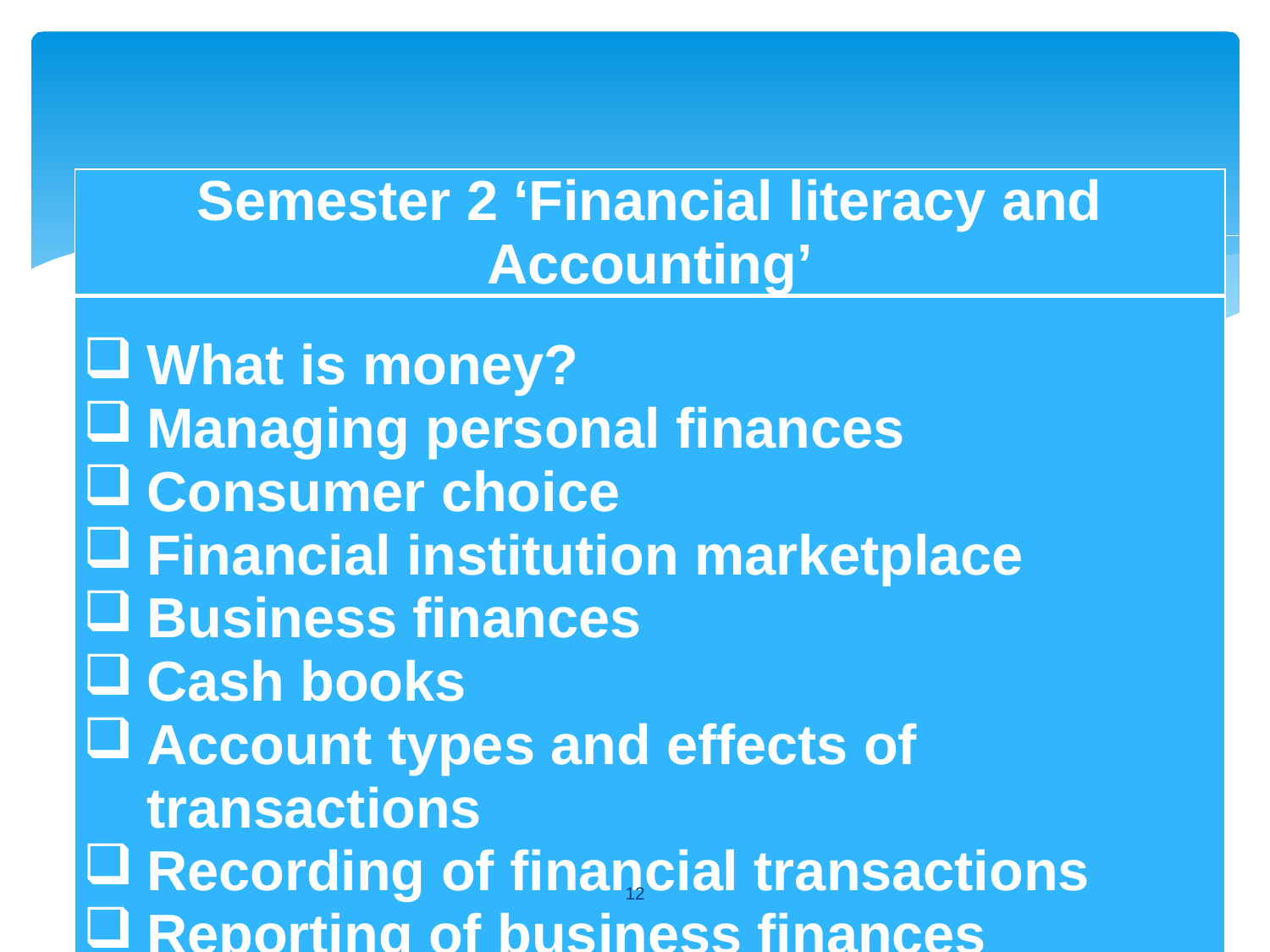

| Semester 2 ‘Financial literacy and Accounting’ |
| --- |
| What is money? Managing personal finances Consumer choice Financial institution marketplace Business finances Cash books Account types and effects of transactions Recording of financial transactions Reporting of business finances |
12